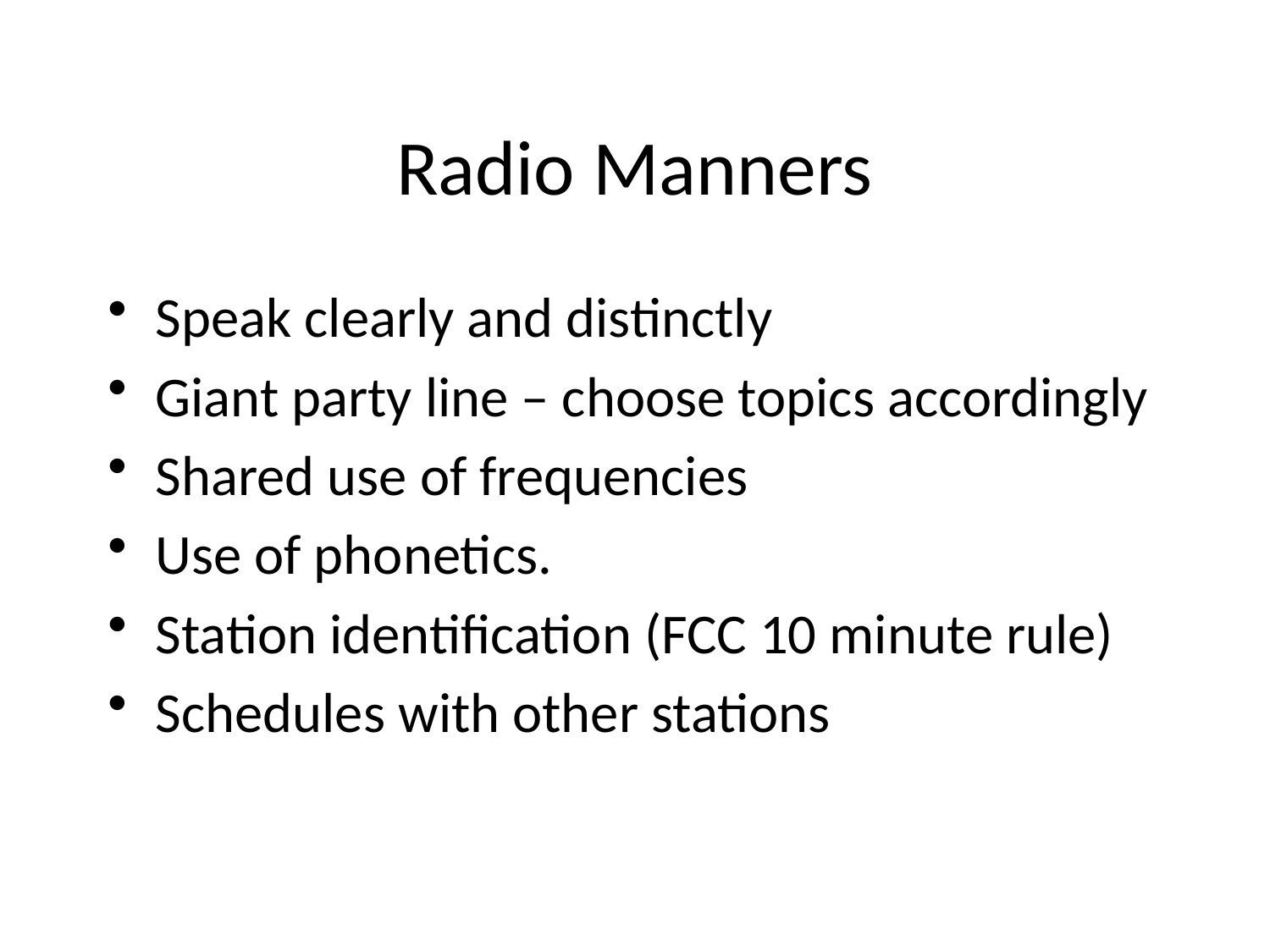

Radio Manners
Speak clearly and distinctly
Giant party line – choose topics accordingly
Shared use of frequencies
Use of phonetics.
Station identification (FCC 10 minute rule)
Schedules with other stations